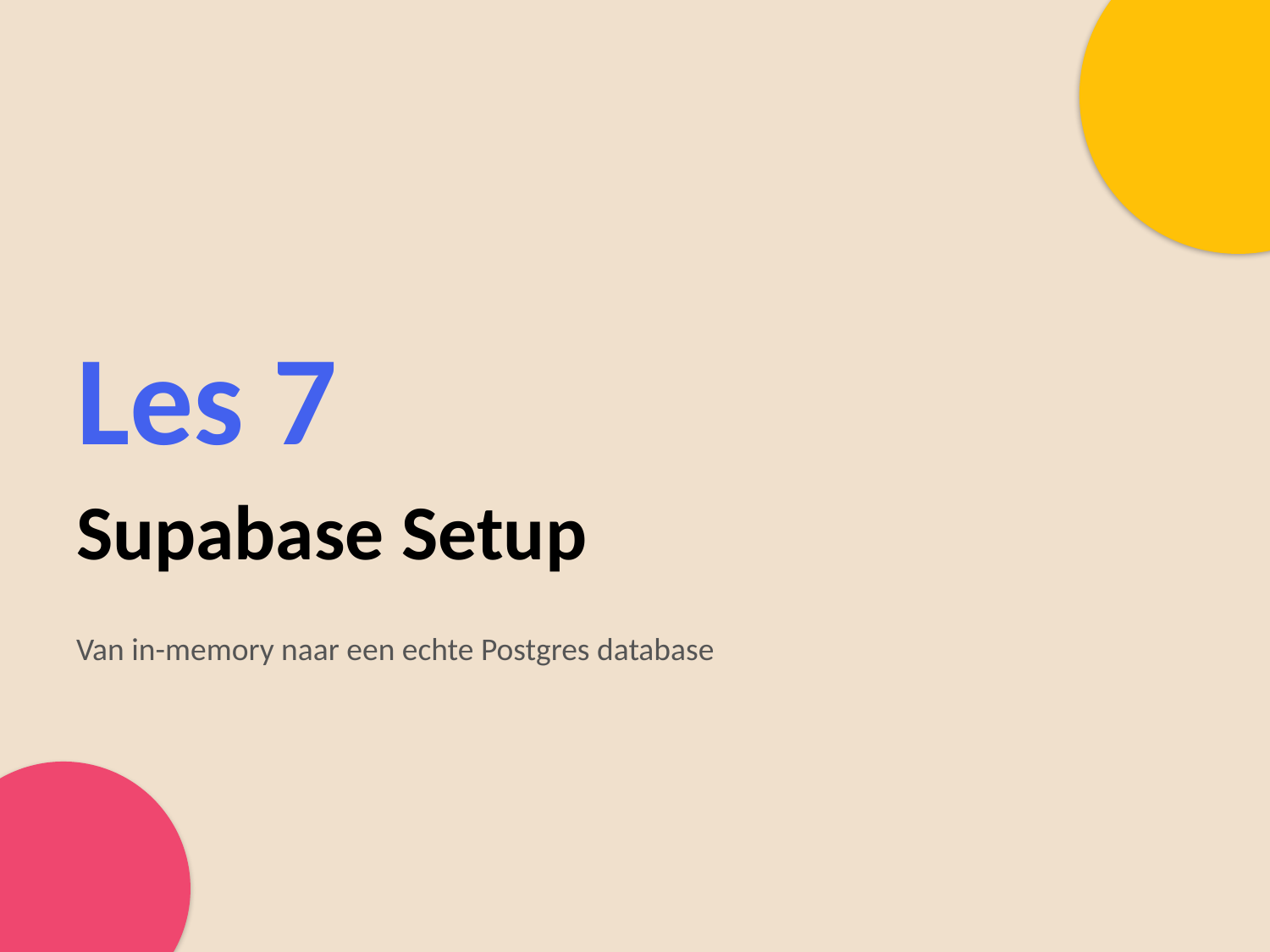

Les 7
Supabase Setup
Van in-memory naar een echte Postgres database